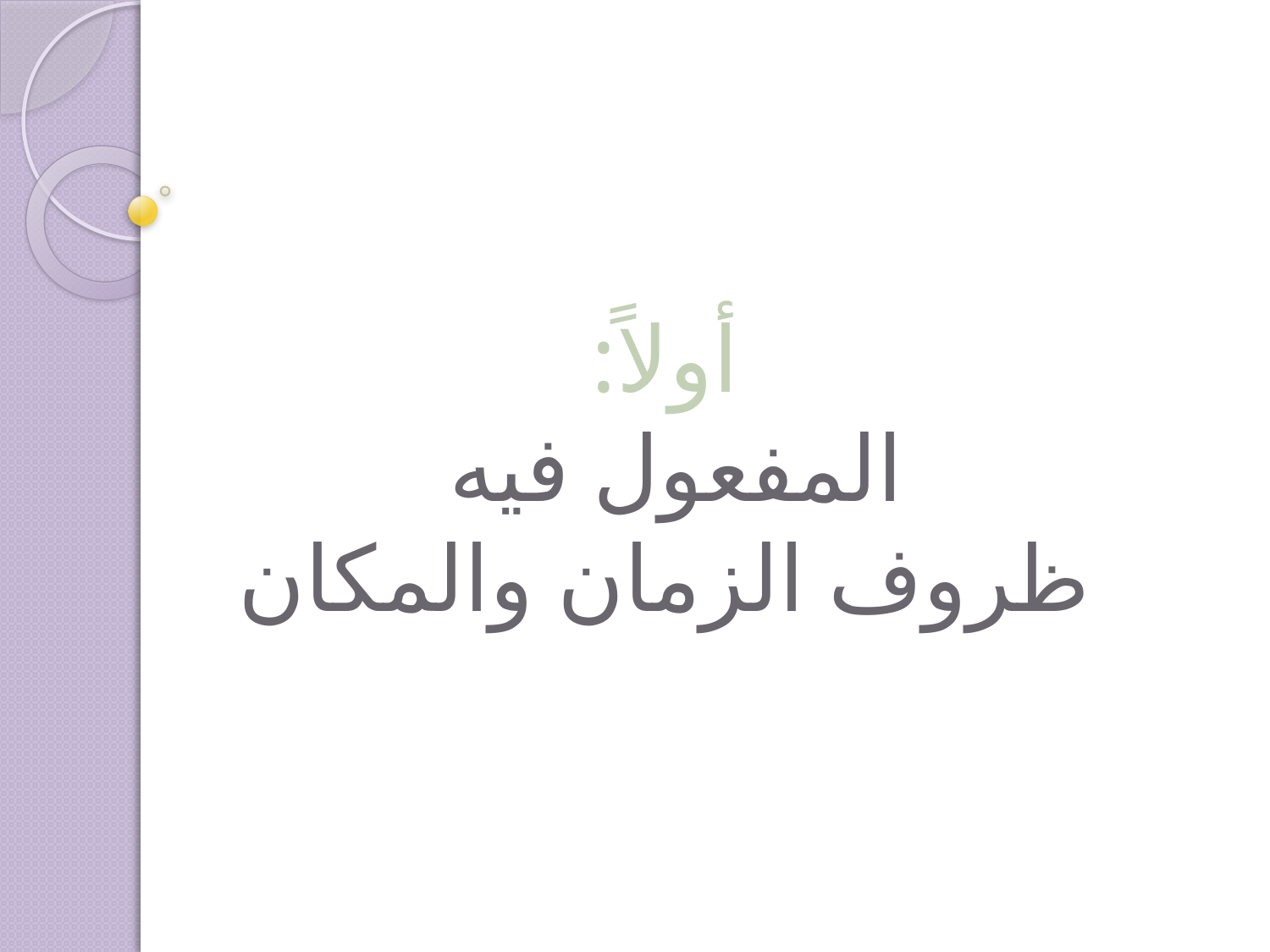

# أولاً: المفعول فيه ظروف الزمان والمكان